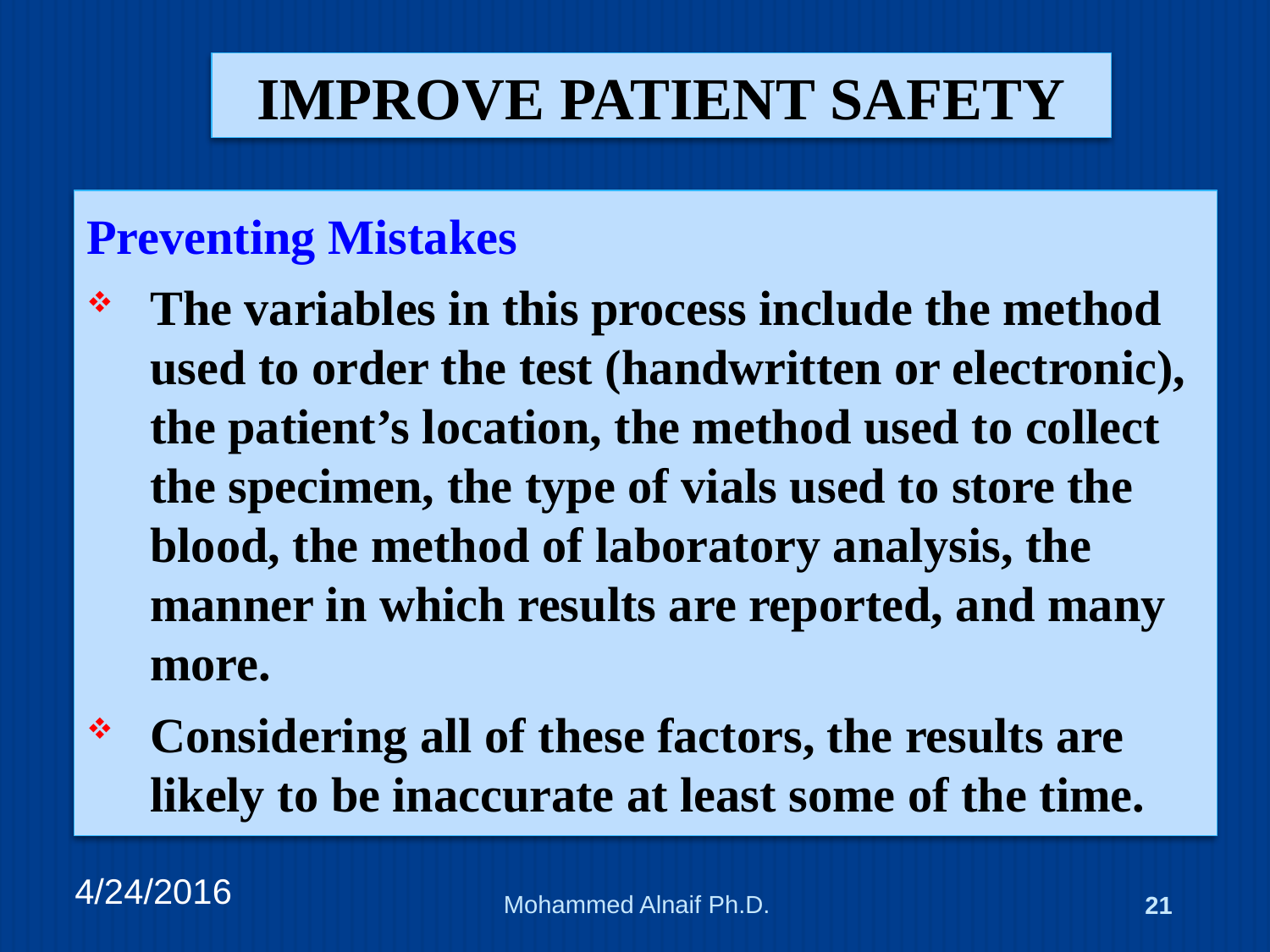

# improve patient safety
Preventing Mistakes
The variables in this process include the method used to order the test (handwritten or electronic), the patient’s location, the method used to collect the specimen, the type of vials used to store the blood, the method of laboratory analysis, the manner in which results are reported, and many more.
Considering all of these factors, the results are likely to be inaccurate at least some of the time.
4/24/2016
Mohammed Alnaif Ph.D.
21